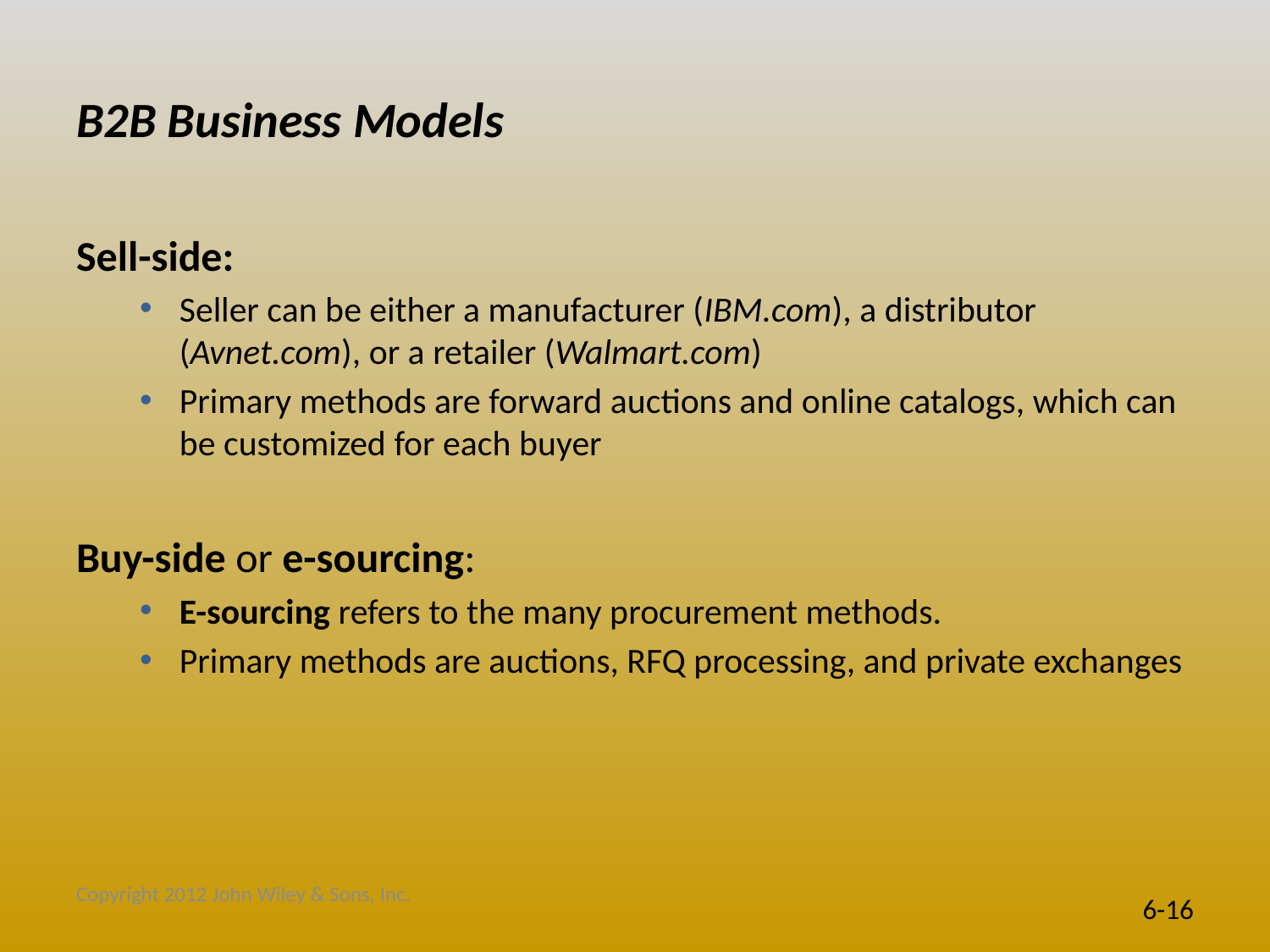

# B2B Business Models
Sell-side:
Seller can be either a manufacturer (IBM.com), a distributor (Avnet.com), or a retailer (Walmart.com)
Primary methods are forward auctions and online catalogs, which can be customized for each buyer

Buy-side or e-sourcing:
E-sourcing refers to the many procurement methods.
Primary methods are auctions, RFQ processing, and private exchanges
Copyright 2012 John Wiley & Sons, Inc.
6-16